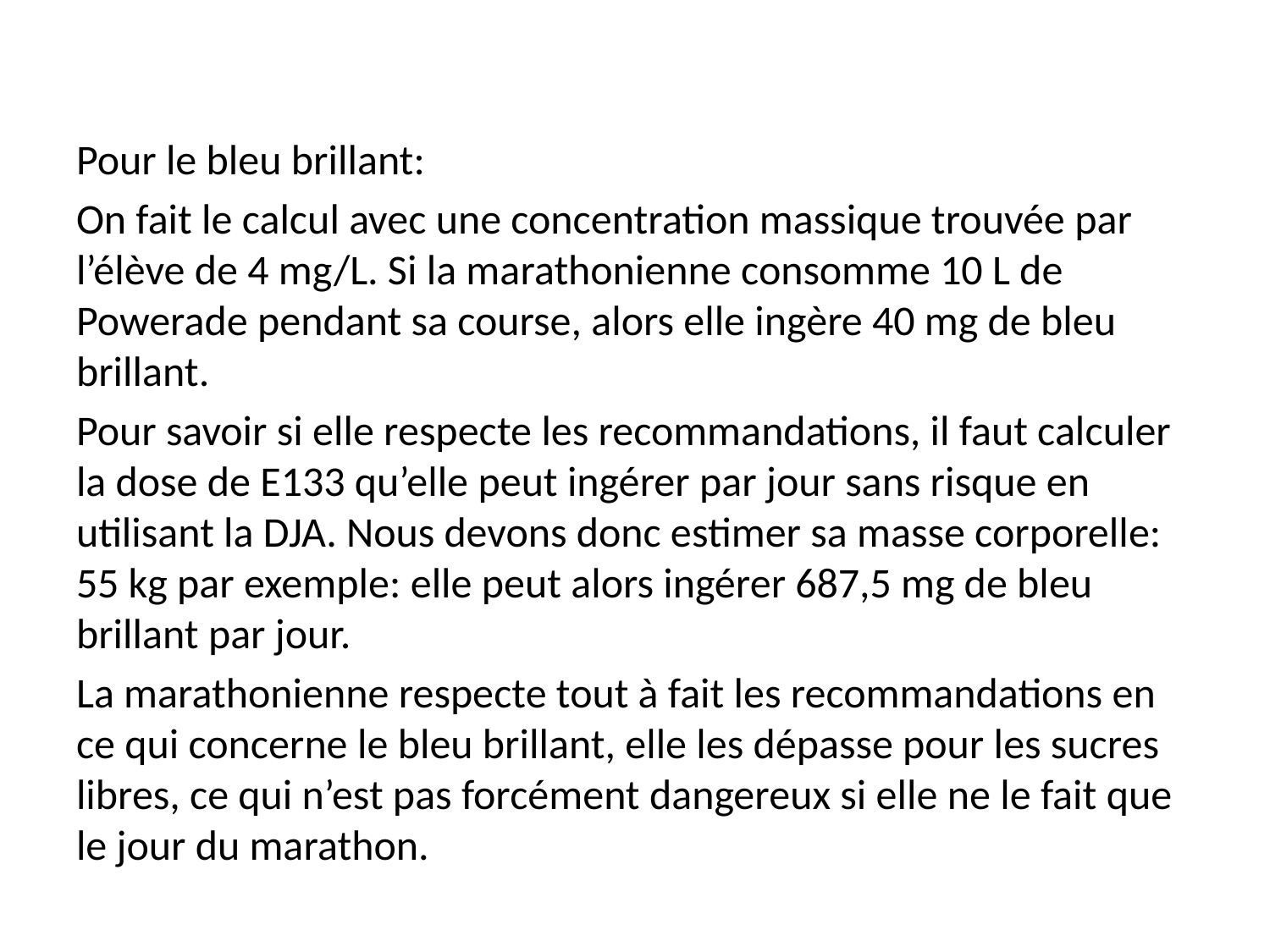

#
Pour le bleu brillant:
On fait le calcul avec une concentration massique trouvée par l’élève de 4 mg/L. Si la marathonienne consomme 10 L de Powerade pendant sa course, alors elle ingère 40 mg de bleu brillant.
Pour savoir si elle respecte les recommandations, il faut calculer la dose de E133 qu’elle peut ingérer par jour sans risque en utilisant la DJA. Nous devons donc estimer sa masse corporelle: 55 kg par exemple: elle peut alors ingérer 687,5 mg de bleu brillant par jour.
La marathonienne respecte tout à fait les recommandations en ce qui concerne le bleu brillant, elle les dépasse pour les sucres libres, ce qui n’est pas forcément dangereux si elle ne le fait que le jour du marathon.